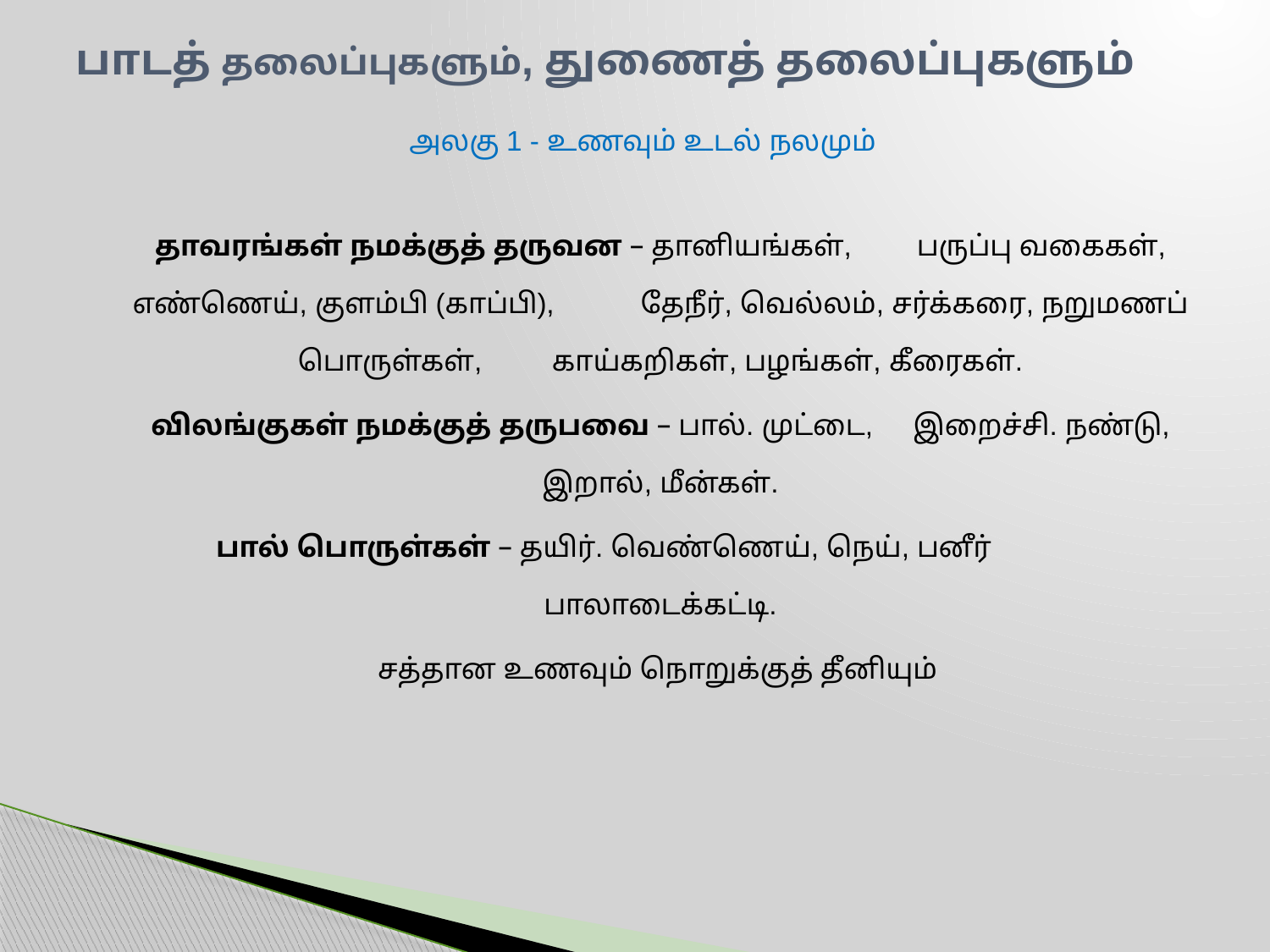

# பாடத் தலைப்புகளும், துணைத் தலைப்புகளும்
அலகு 1 - உணவும் உடல் நலமும்

	தாவரங்கள் நமக்குத் தருவன – தானியங்கள், 	பருப்பு வகைகள், எண்ணெய், குளம்பி (காப்பி), 	தேநீர், வெல்லம், சர்க்கரை, நறுமணப் பொருள்கள், 	காய்கறிகள், பழங்கள், கீரைகள்.
  	விலங்குகள் நமக்குத் தருபவை – பால். முட்டை, 	இறைச்சி. நண்டு, இறால், மீன்கள்.
 	பால் பொருள்கள் – தயிர். வெண்ணெய், நெய், பனீர் 	பாலாடைக்கட்டி.
    சத்தான உணவும் நொறுக்குத் தீனியும்